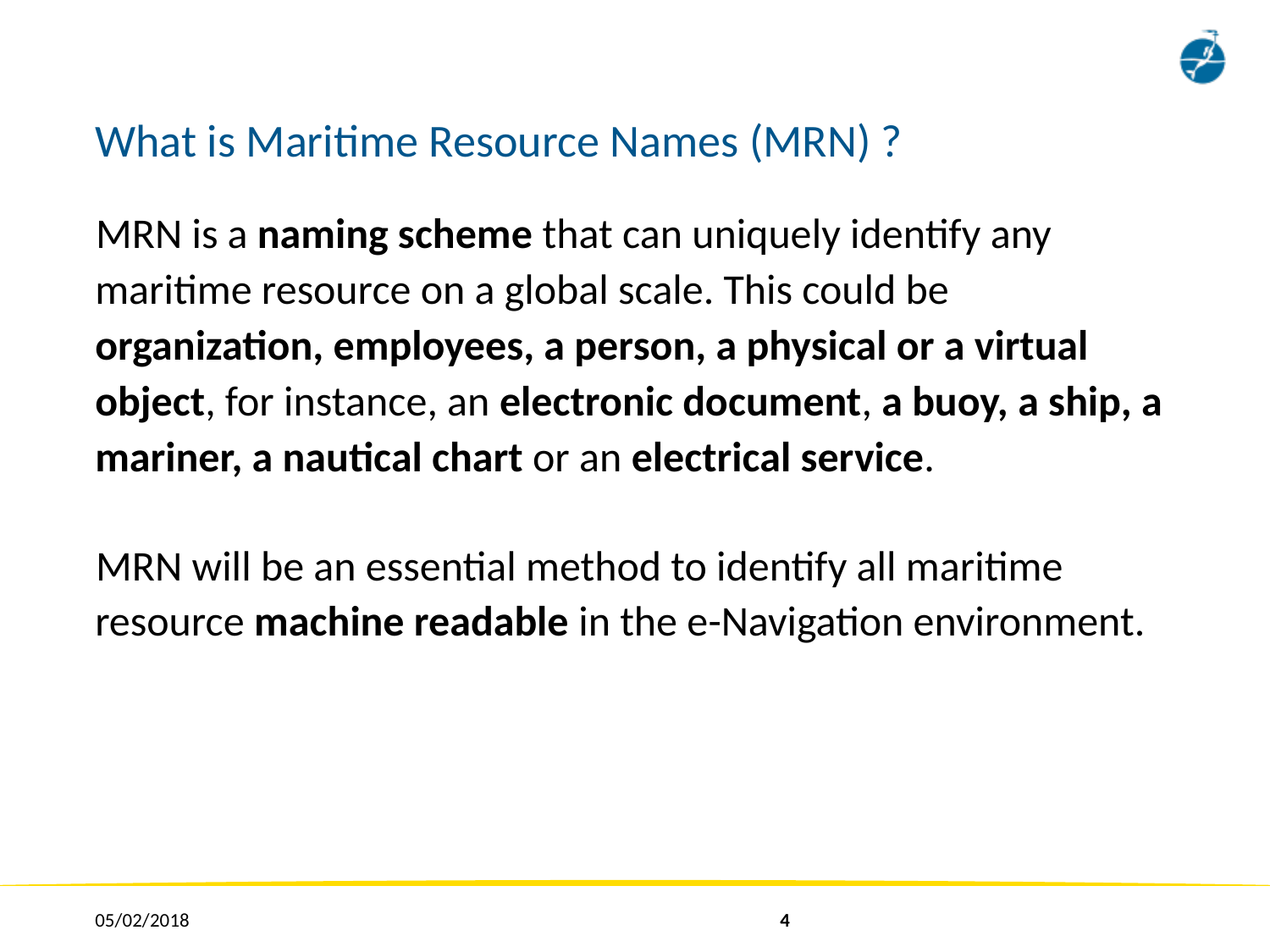

# What is Maritime Resource Names (MRN) ?
MRN is a naming scheme that can uniquely identify any maritime resource on a global scale. This could be organization, employees, a person, a physical or a virtual object, for instance, an electronic document, a buoy, a ship, a mariner, a nautical chart or an electrical service.
MRN will be an essential method to identify all maritime resource machine readable in the e-Navigation environment.
05/02/2018
4